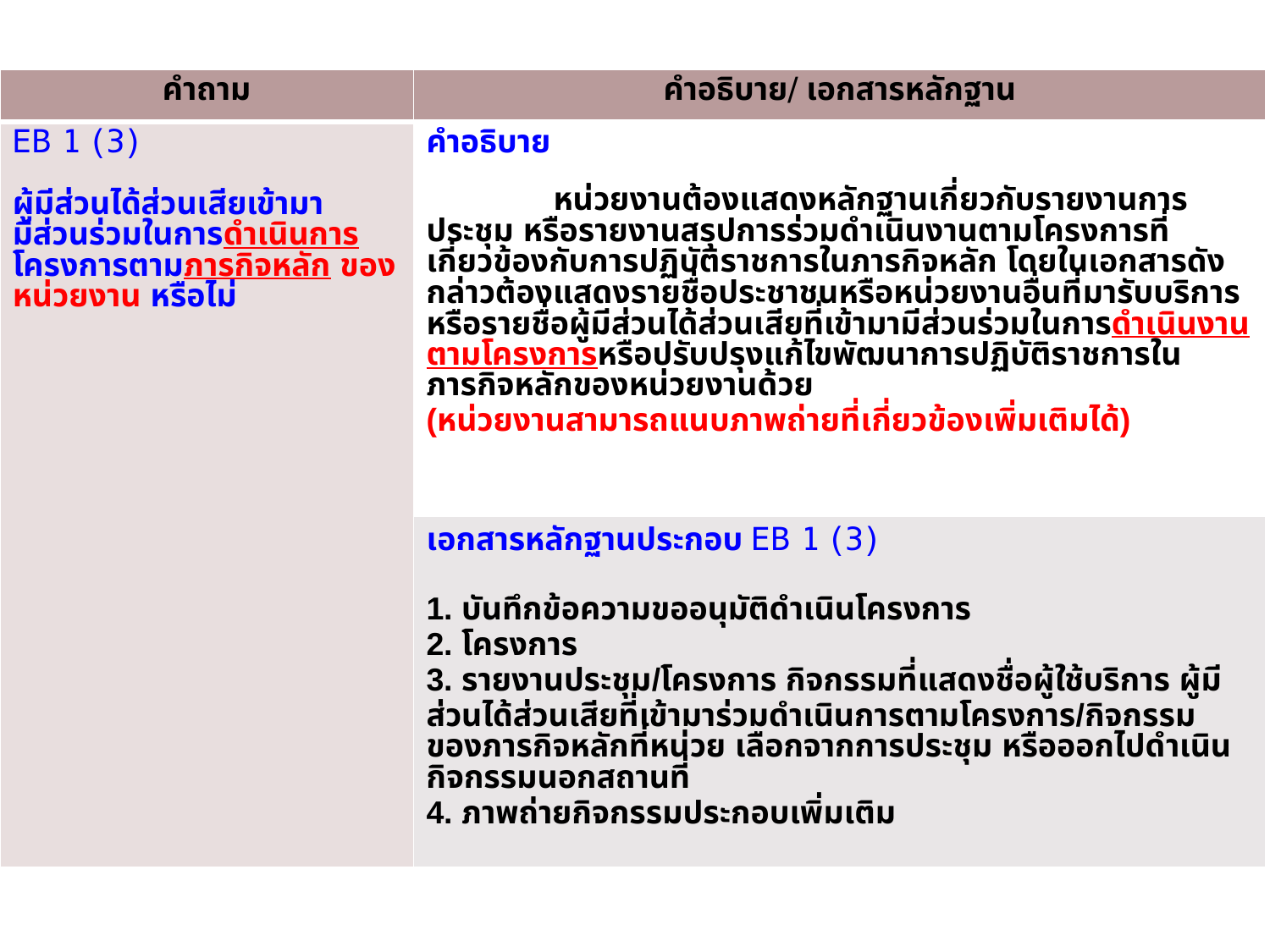

| คำถาม | คำอธิบาย/เอกสารหลักฐาน |
| --- | --- |
| EB 1 (3) ผู้มีส่วนได้ส่วนเสียเข้ามา มีส่วนร่วมในการดำเนินการ โครงการตามภารกิจหลัก ของหน่วยงาน หรือไม่ | คำอธิบาย หน่วยงานต้องแสดงหลักฐานเกี่ยวกับรายงานการประชุม หรือรายงานสรุปการร่วมดำเนินงานตามโครงการที่เกี่ยวข้องกับการปฏิบัติราชการในภารกิจหลัก โดยในเอกสารดังกล่าวต้องแสดงรายชื่อประชาชนหรือหน่วยงานอื่นที่มารับบริการ หรือรายชื่อผู้มีส่วนได้ส่วนเสียที่เข้ามามีส่วนร่วมในการดำเนินงานตามโครงการหรือปรับปรุงแก้ไขพัฒนาการปฏิบัติราชการในภารกิจหลักของหน่วยงานด้วย (หน่วยงานสามารถแนบภาพถ่ายที่เกี่ยวข้องเพิ่มเติมได้) |
|  | เอกสารหลักฐานประกอบ EB 1 (3) 1. บันทึกข้อความขออนุมัติดำเนินโครงการ 2. โครงการ 3. รายงานประชุม/โครงการ กิจกรรมที่แสดงชื่อผู้ใช้บริการ ผู้มีส่วนได้ส่วนเสียที่เข้ามาร่วมดำเนินการตามโครงการ/กิจกรรม ของภารกิจหลักที่หน่วย เลือกจากการประชุม หรือออกไปดำเนินกิจกรรมนอกสถานที่ 4. ภาพถ่ายกิจกรรมประกอบเพิ่มเติม |